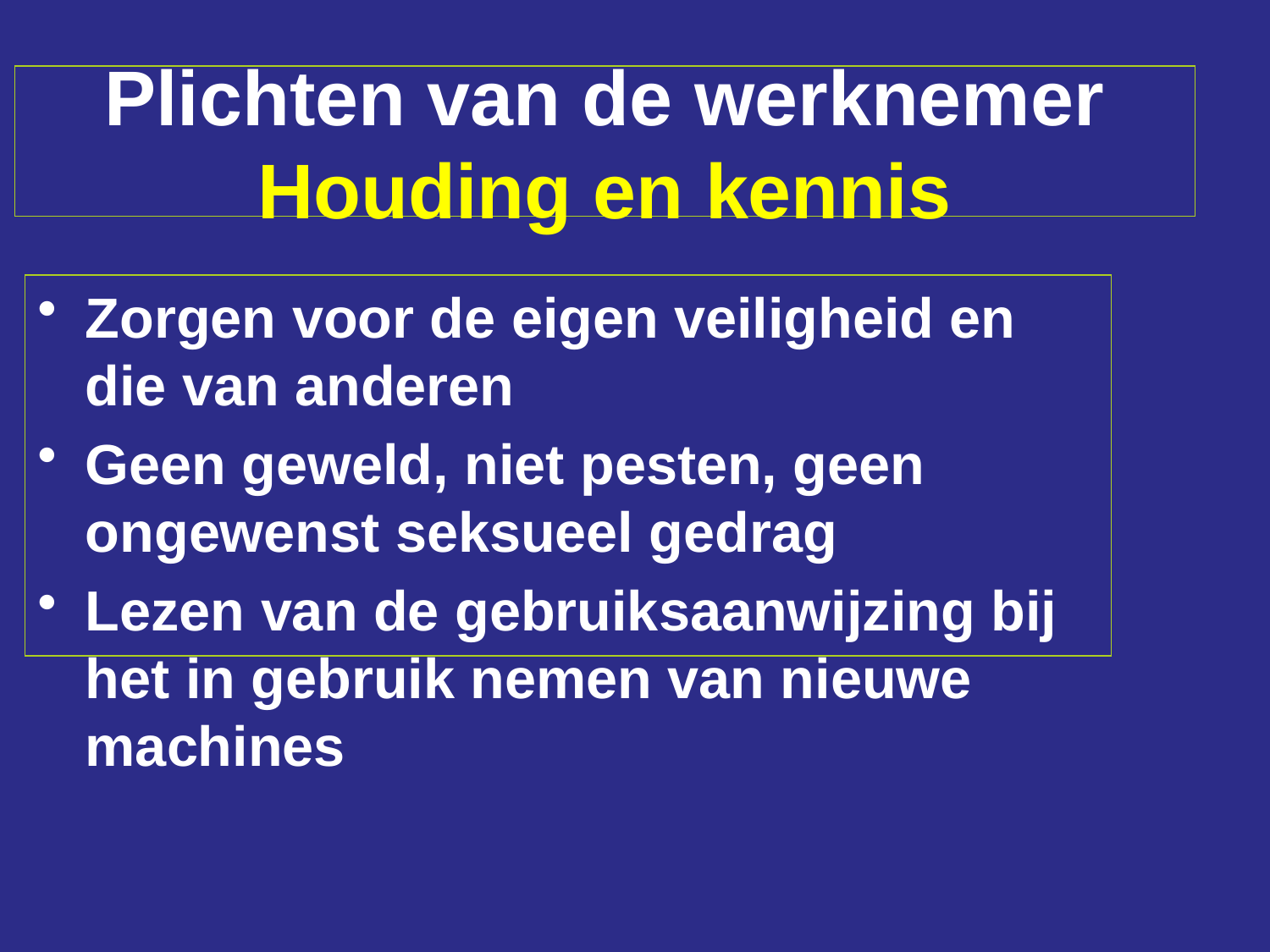

# Plichten van de werknemer Houding en kennis
Zorgen voor de eigen veiligheid en die van anderen
Geen geweld, niet pesten, geen ongewenst seksueel gedrag
Lezen van de gebruiksaanwijzing bij het in gebruik nemen van nieuwe machines